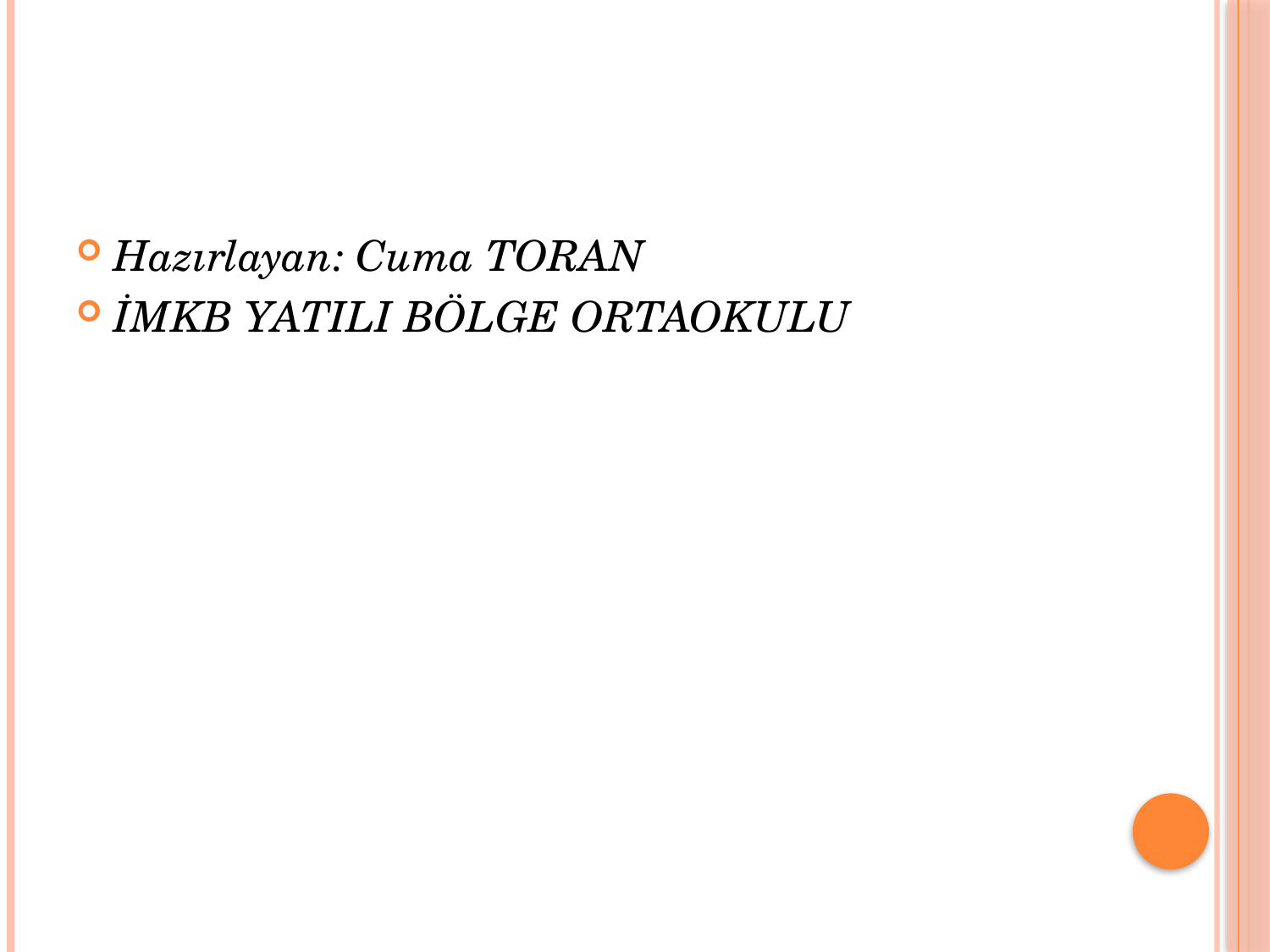

Hazırlayan: Cuma TORAN
İMKB YATILI BÖLGE ORTAOKULU